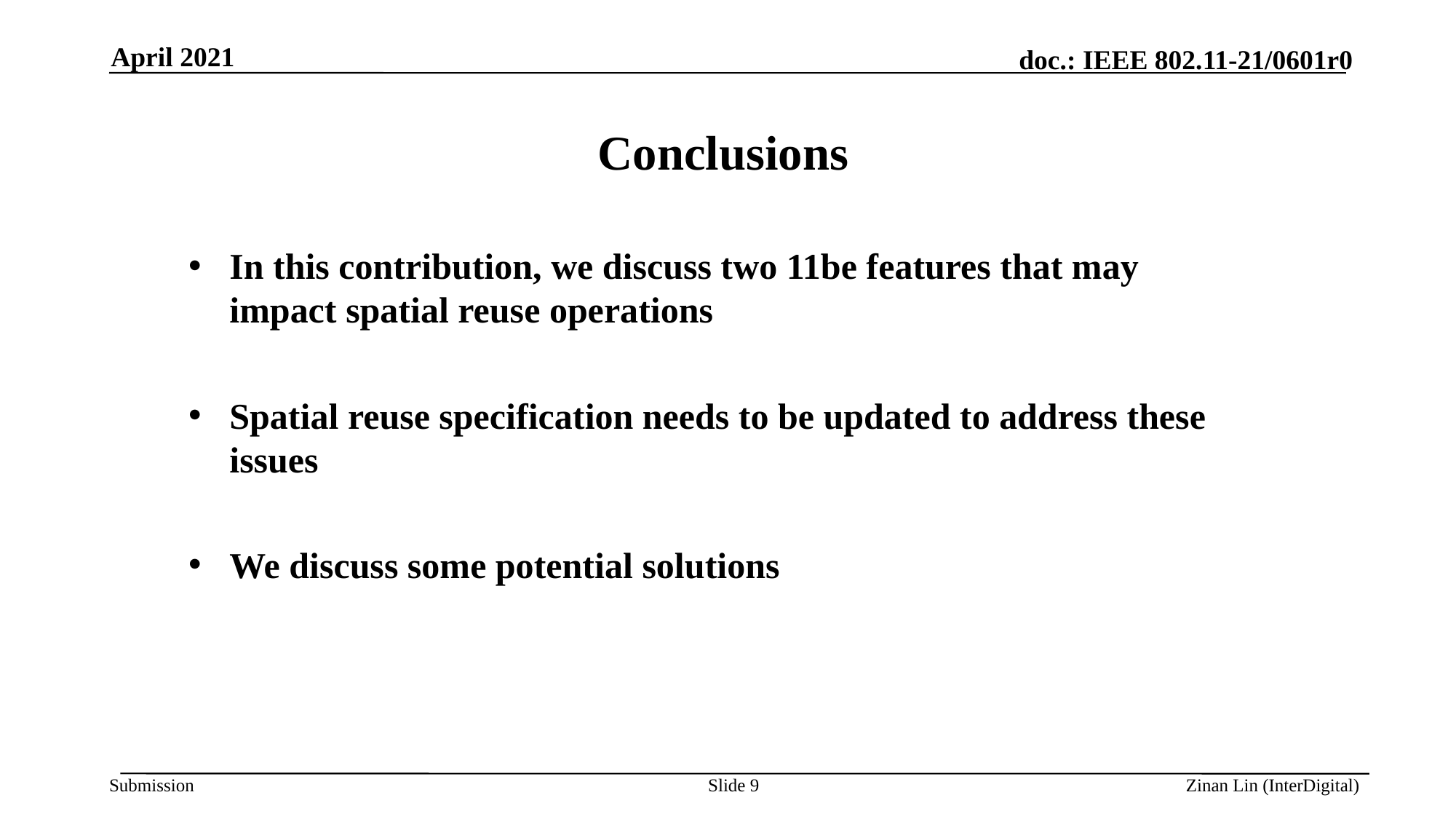

April 2021
# Conclusions

In this contribution, we discuss two 11be features that may impact spatial reuse operations

Spatial reuse specification needs to be updated to address these issues

We discuss some potential solutions

Slide 9
Zinan Lin (InterDigital)